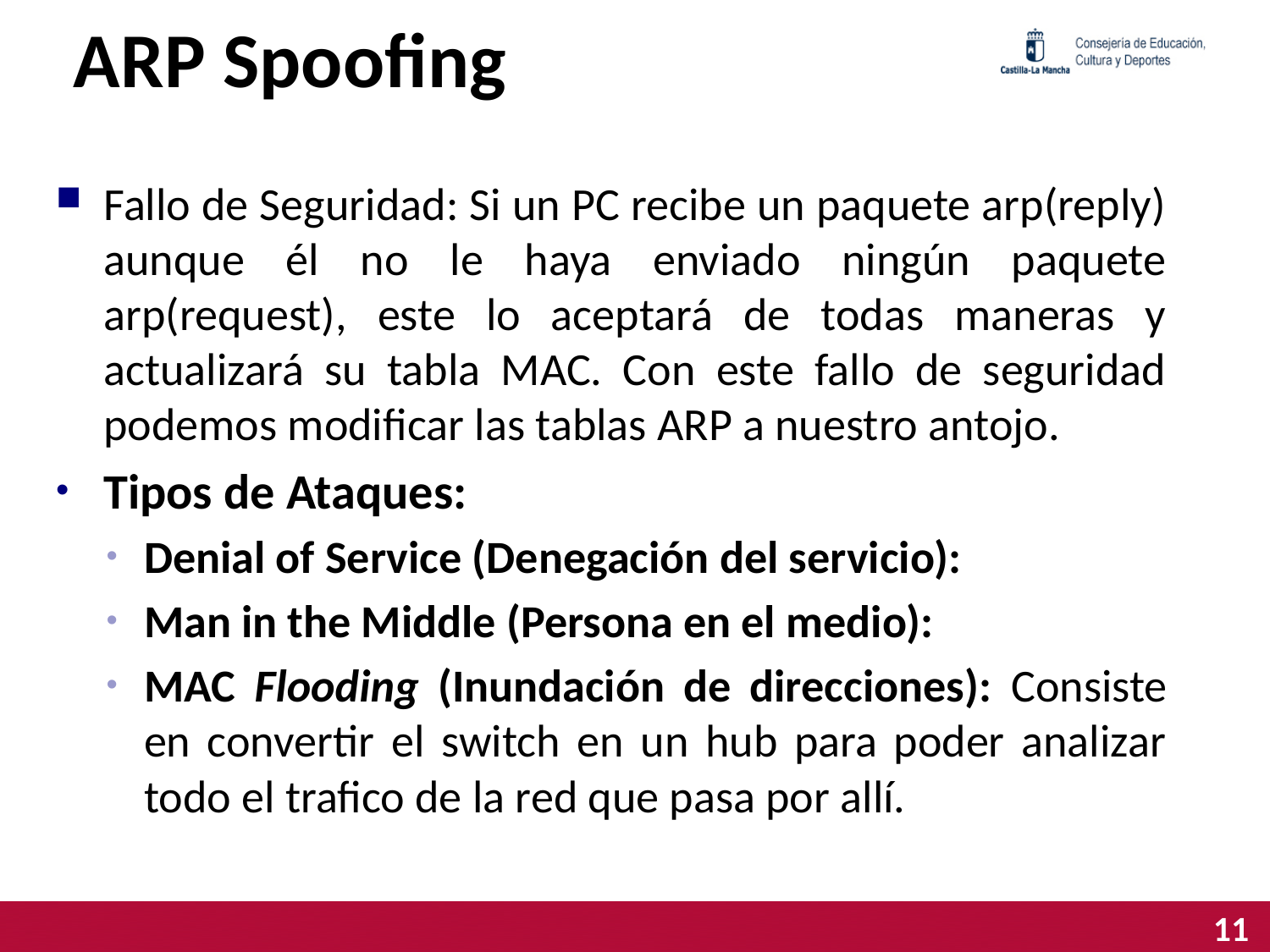

# ARP Spoofing
Fallo de Seguridad: Si un PC recibe un paquete arp(reply) aunque él no le haya enviado ningún paquete arp(request), este lo aceptará de todas maneras y actualizará su tabla MAC. Con este fallo de seguridad podemos modificar las tablas ARP a nuestro antojo.
Tipos de Ataques:
Denial of Service (Denegación del servicio):
Man in the Middle (Persona en el medio):
MAC Flooding (Inundación de direcciones): Consiste en convertir el switch en un hub para poder analizar todo el trafico de la red que pasa por allí.